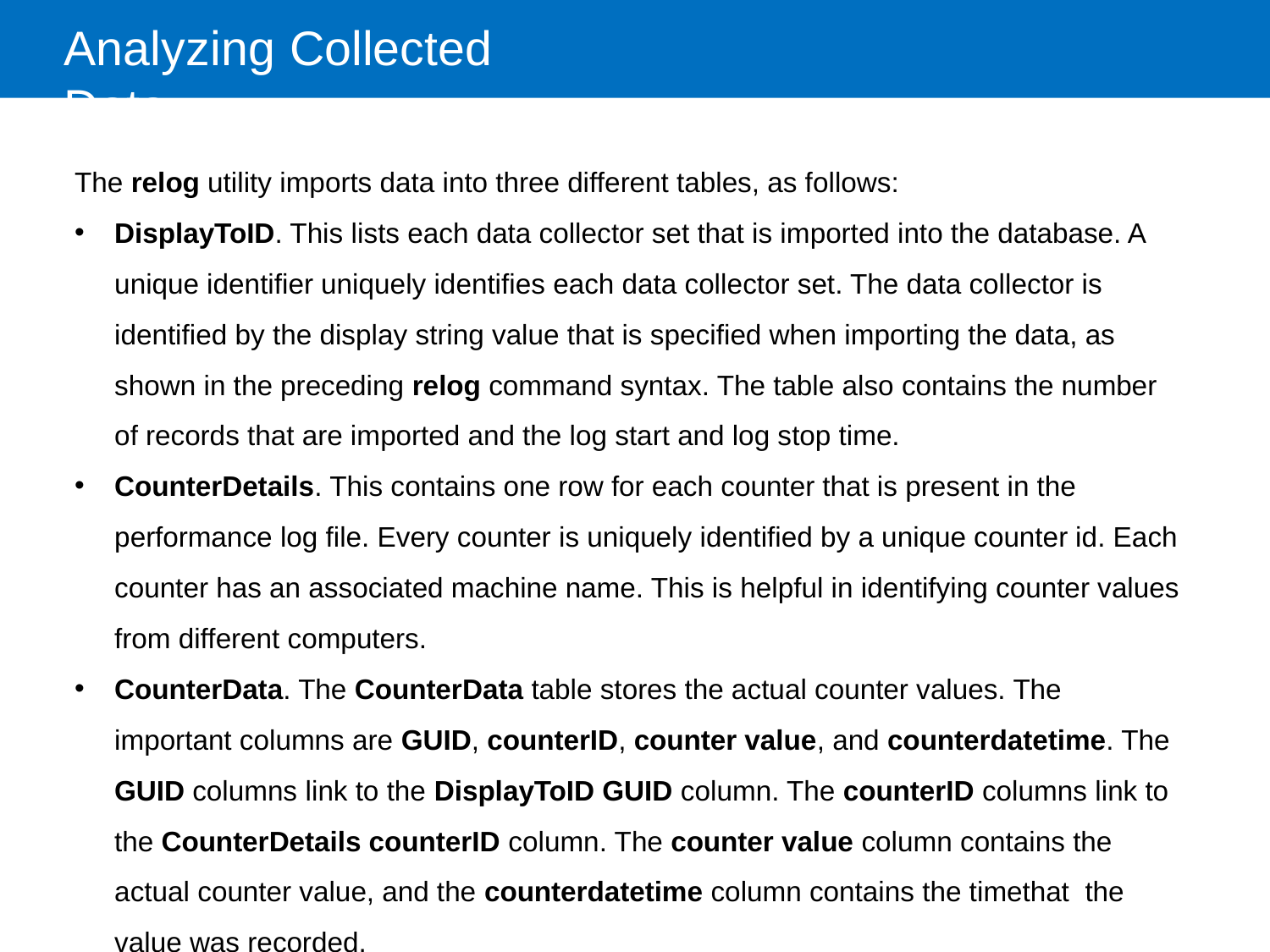

# Analyzing Collected Data
The relog utility imports data into three different tables, as follows:
DisplayToID. This lists each data collector set that is imported into the database. A unique identifier uniquely identifies each data collector set. The data collector is identified by the display string value that is specified when importing the data, as shown in the preceding relog command syntax. The table also contains the number of records that are imported and the log start and log stop time.
CounterDetails. This contains one row for each counter that is present in the performance log file. Every counter is uniquely identified by a unique counter id. Each counter has an associated machine name. This is helpful in identifying counter values from different computers.
CounterData. The CounterData table stores the actual counter values. The important columns are GUID, counterID, counter value, and counterdatetime. The GUID columns link to the DisplayToID GUID column. The counterID columns link to the CounterDetails counterID column. The counter value column contains the actual counter value, and the counterdatetime column contains the timethat  the value was recorded.